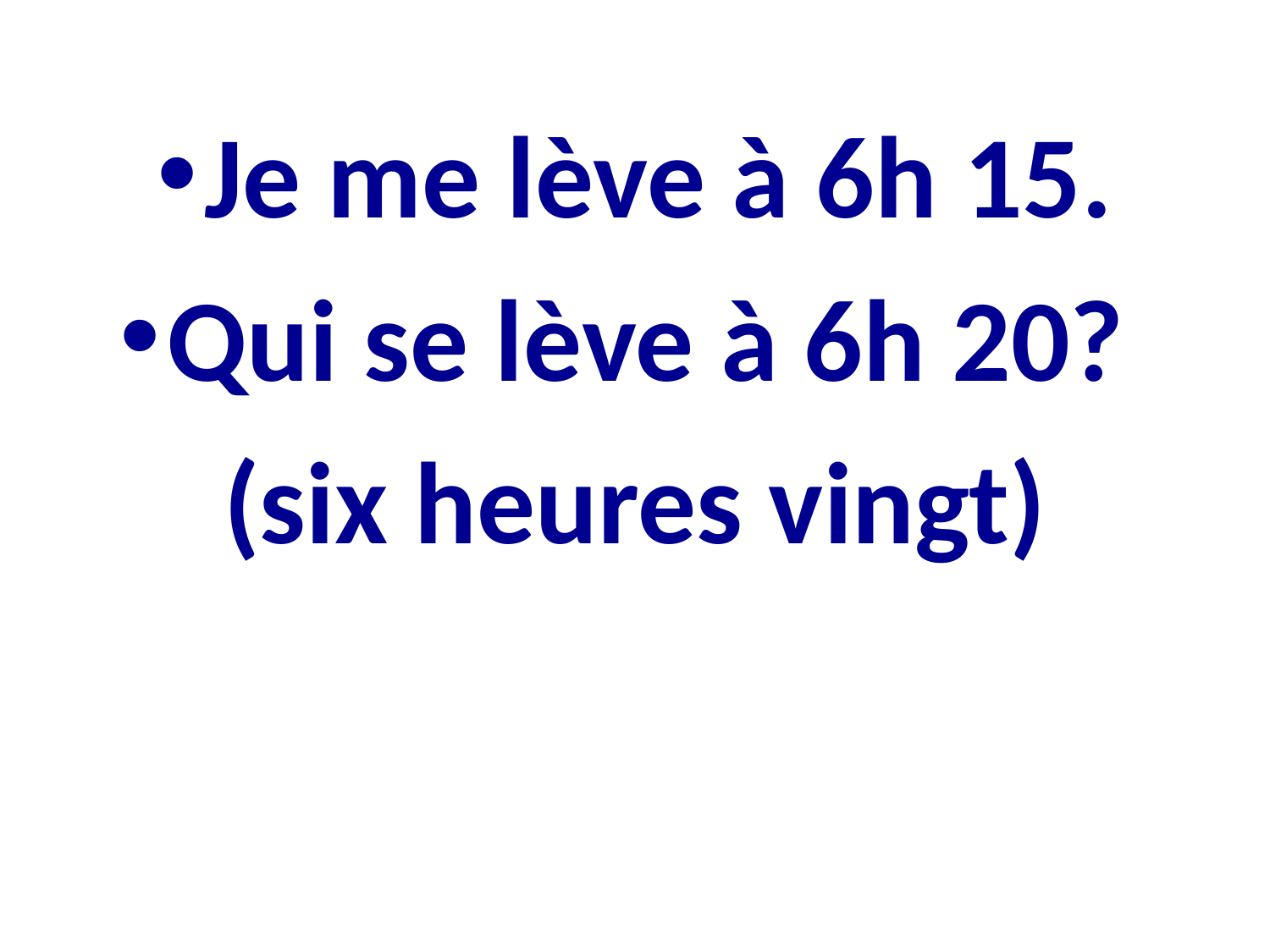

Je me lève à 6h 15.
Qui se lève à 6h 20?
(six heures vingt)